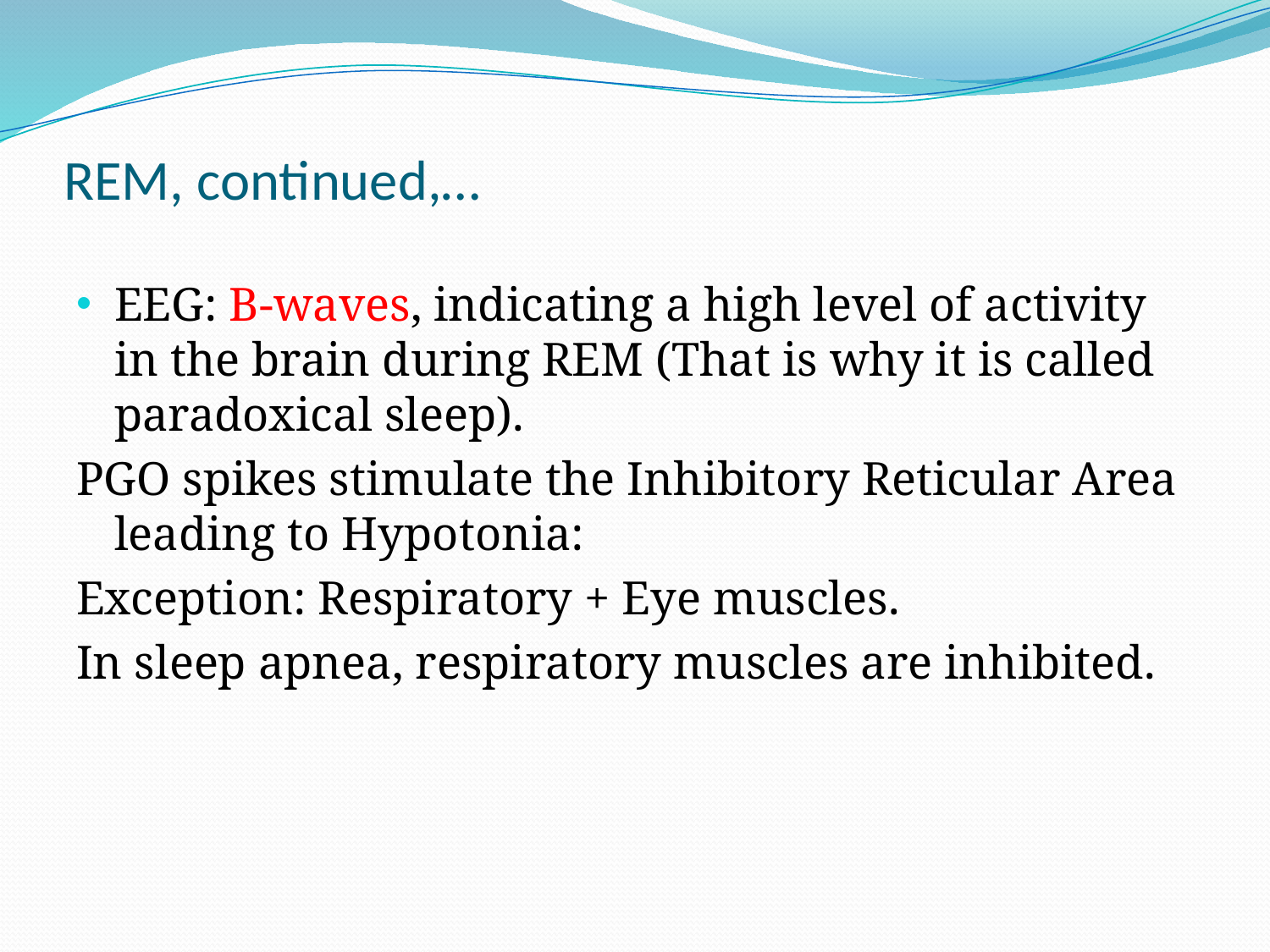

# REM, continued,…
EEG: B-waves, indicating a high level of activity in the brain during REM (That is why it is called paradoxical sleep).
PGO spikes stimulate the Inhibitory Reticular Area leading to Hypotonia:
Exception: Respiratory + Eye muscles.
In sleep apnea, respiratory muscles are inhibited.